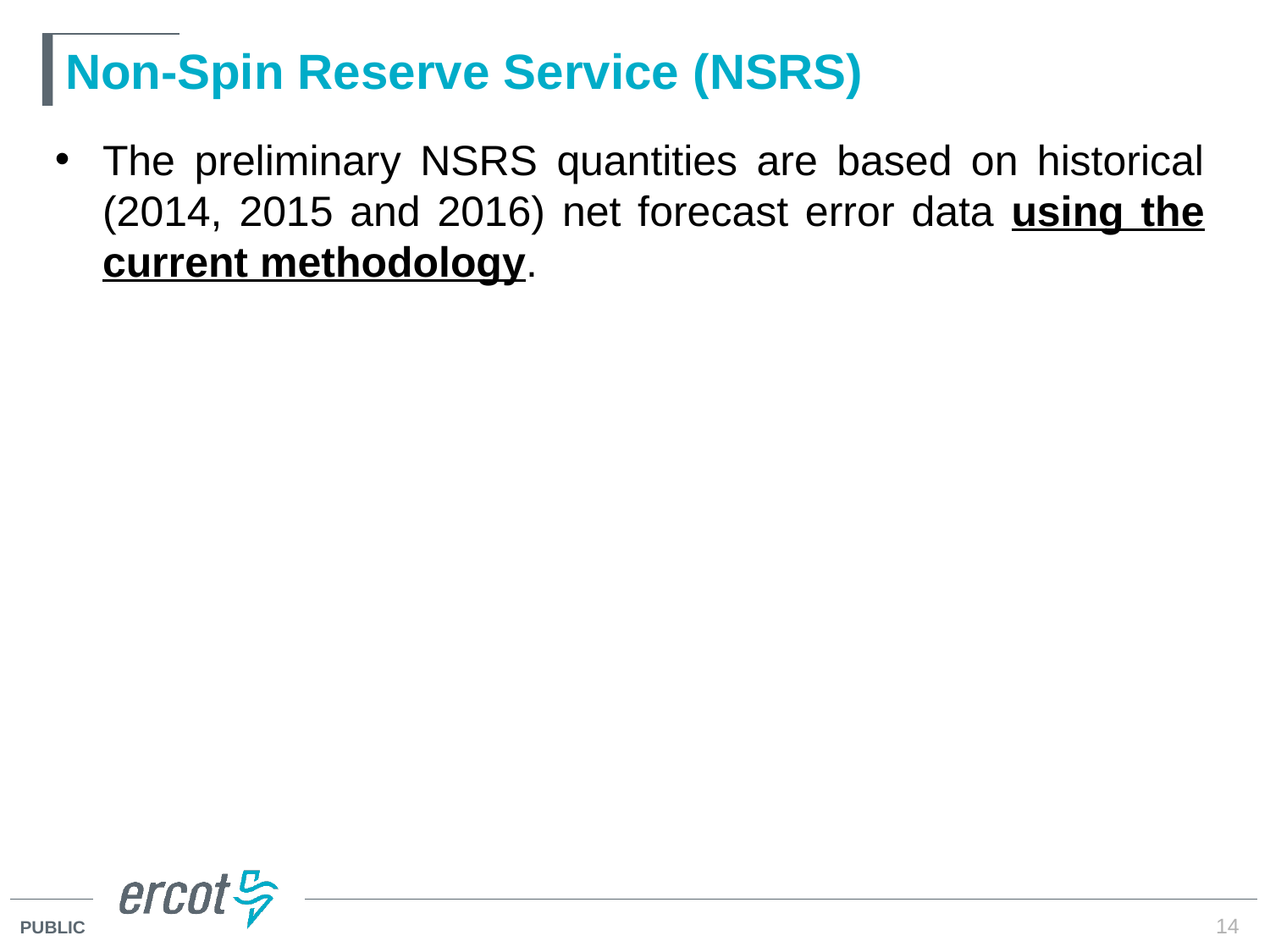

# Non-Spin Reserve Service (NSRS)
The preliminary NSRS quantities are based on historical (2014, 2015 and 2016) net forecast error data using the current methodology.
14